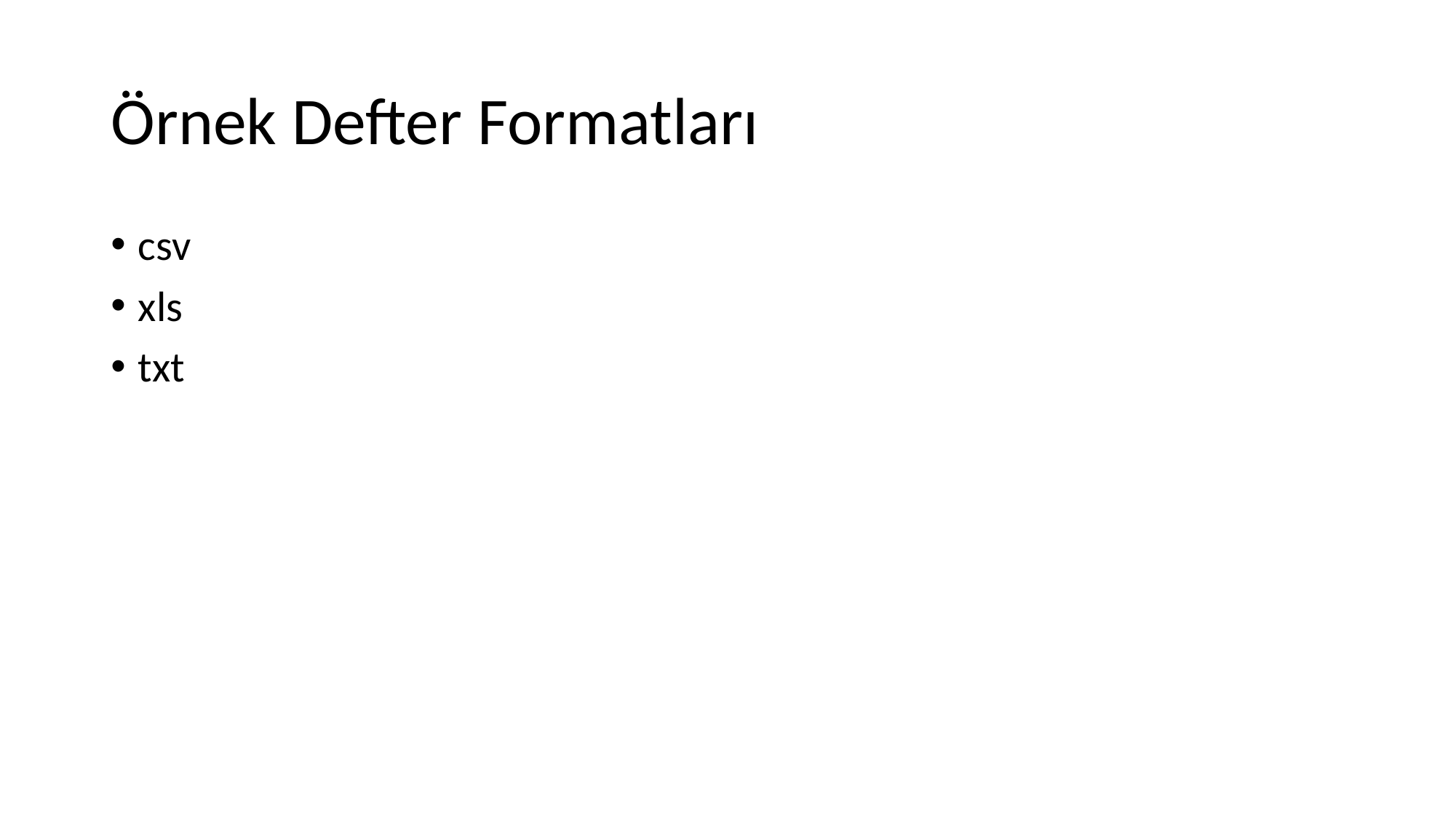

# Örnek Defter Formatları
csv
xls
txt